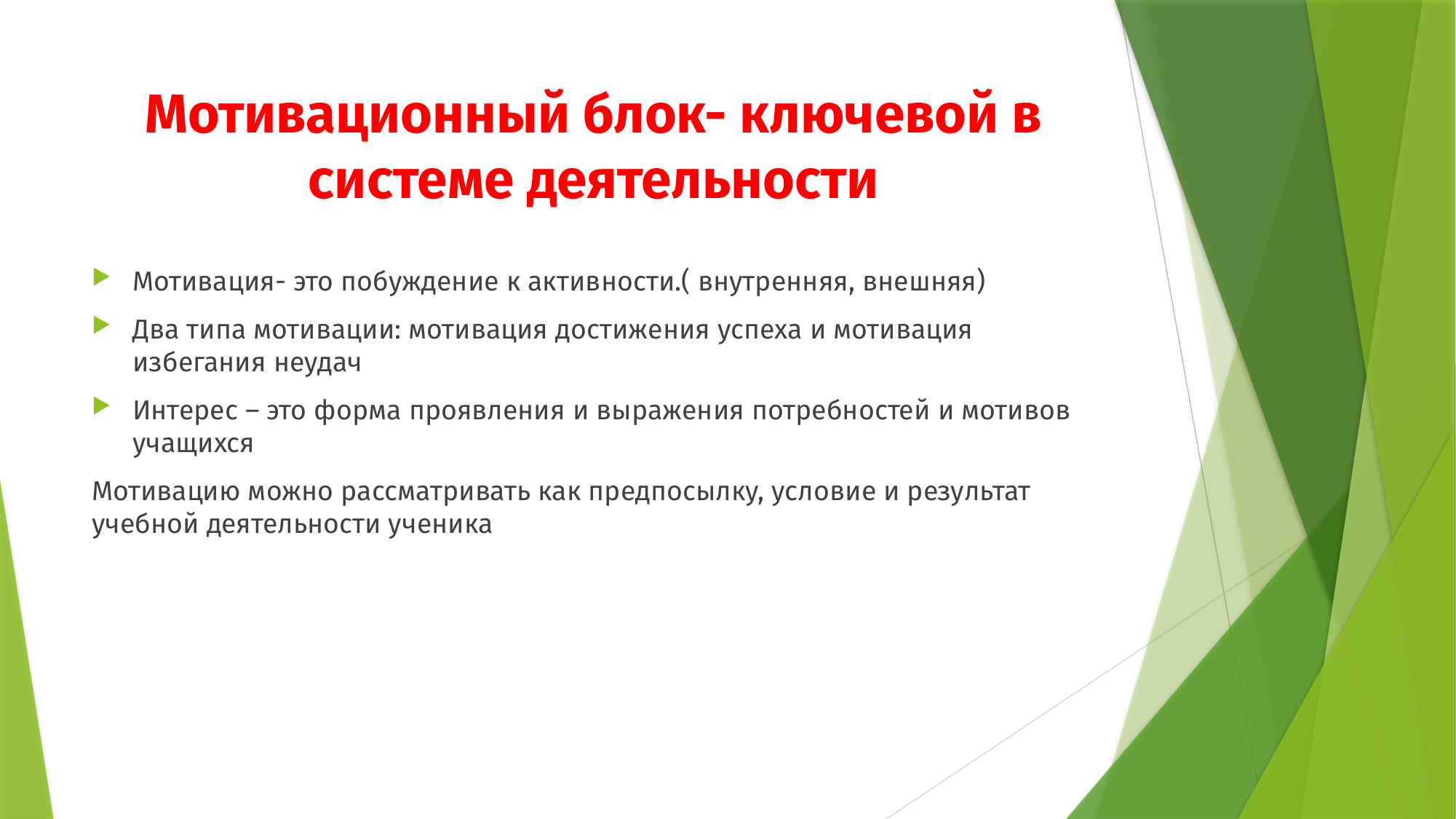

# Мотивационный блок- ключевой в системе деятельности
Мотивация- это побуждение к активности.( внутренняя, внешняя)
Два типа мотивации: мотивация достижения успеха и мотивация избегания неудач
Интерес – это форма проявления и выражения потребностей и мотивов учащихся
Мотивацию можно рассматривать как предпосылку, условие и результат учебной деятельности ученика